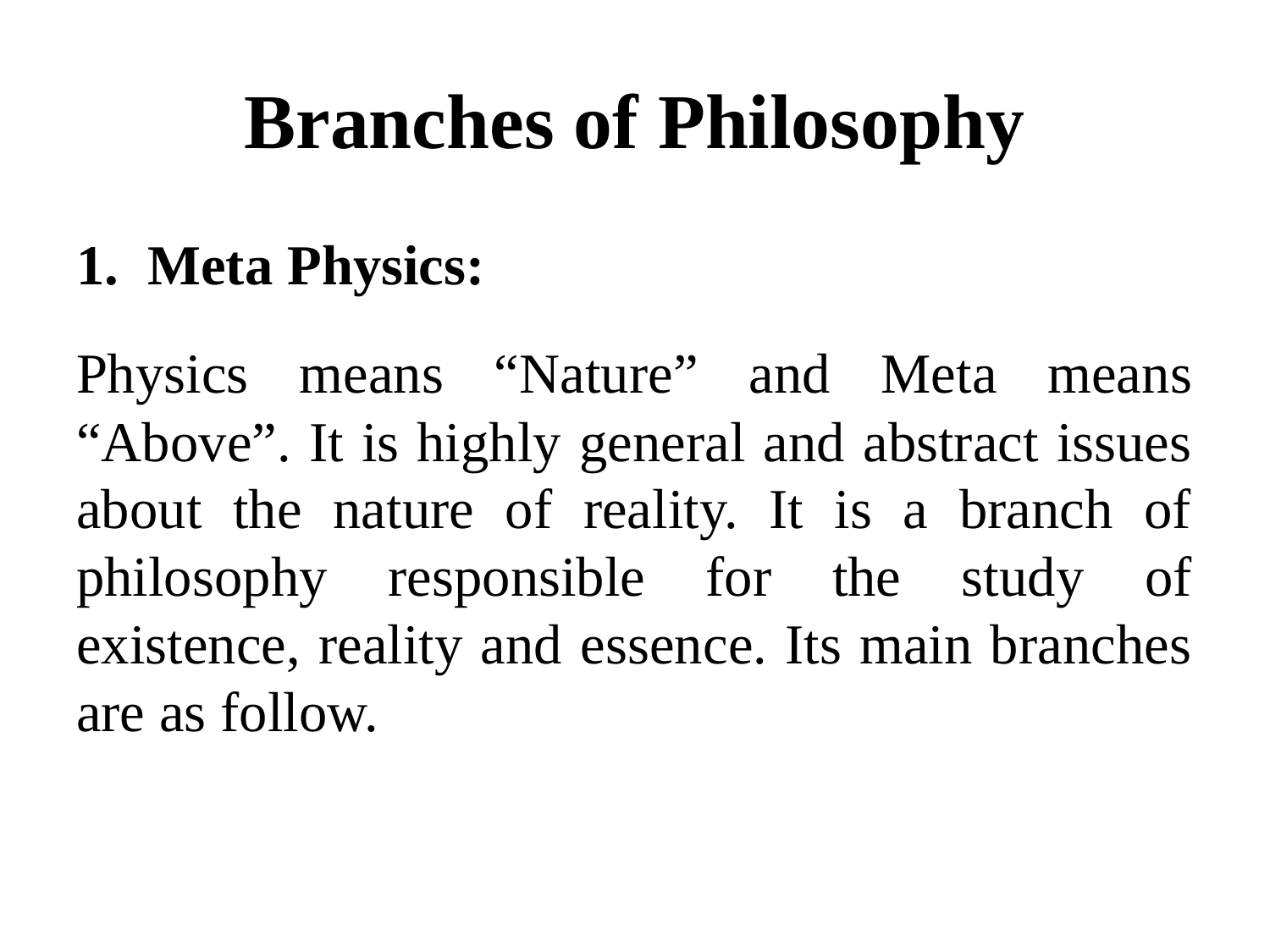

# Branches of Philosophy
Meta Physics:

Physics means “Nature” and Meta means “Above”. It is highly general and abstract issues about the nature of reality. It is a branch of philosophy responsible for the study of existence, reality and essence. Its main branches are as follow.